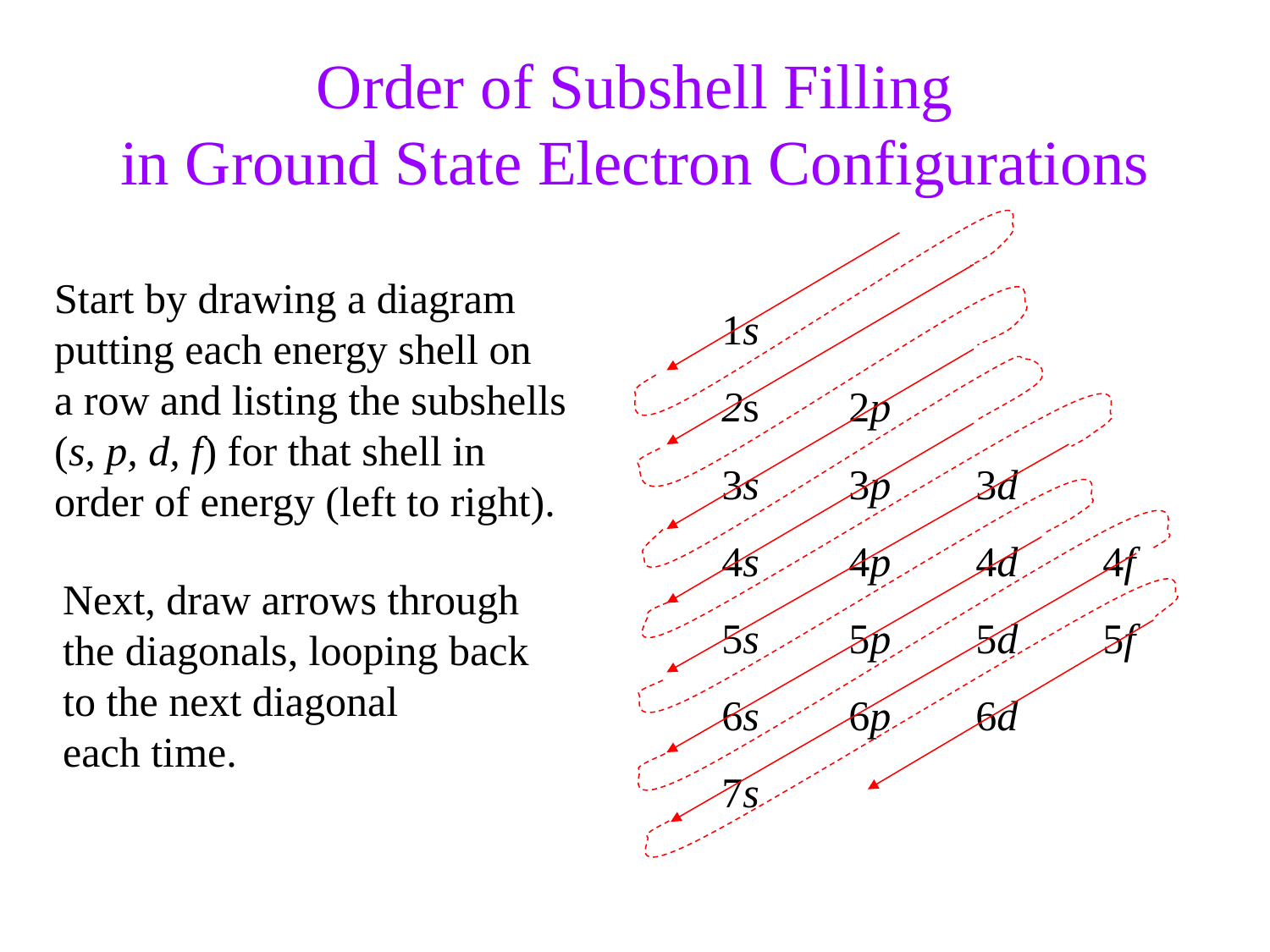

Order of Subshell Filling
in Ground State Electron Configurations

Start by drawing a diagram
putting each energy shell on
a row and listing the subshells
(s, p, d, f) for that shell in
order of energy (left to right).

1s
2s	2p
3s	3p	3d
4s	4p	4d	4f
5s	5p	5d	5f
6s	6p	6d
7s

Next, draw arrows through
the diagonals, looping back
to the next diagonal
each time.